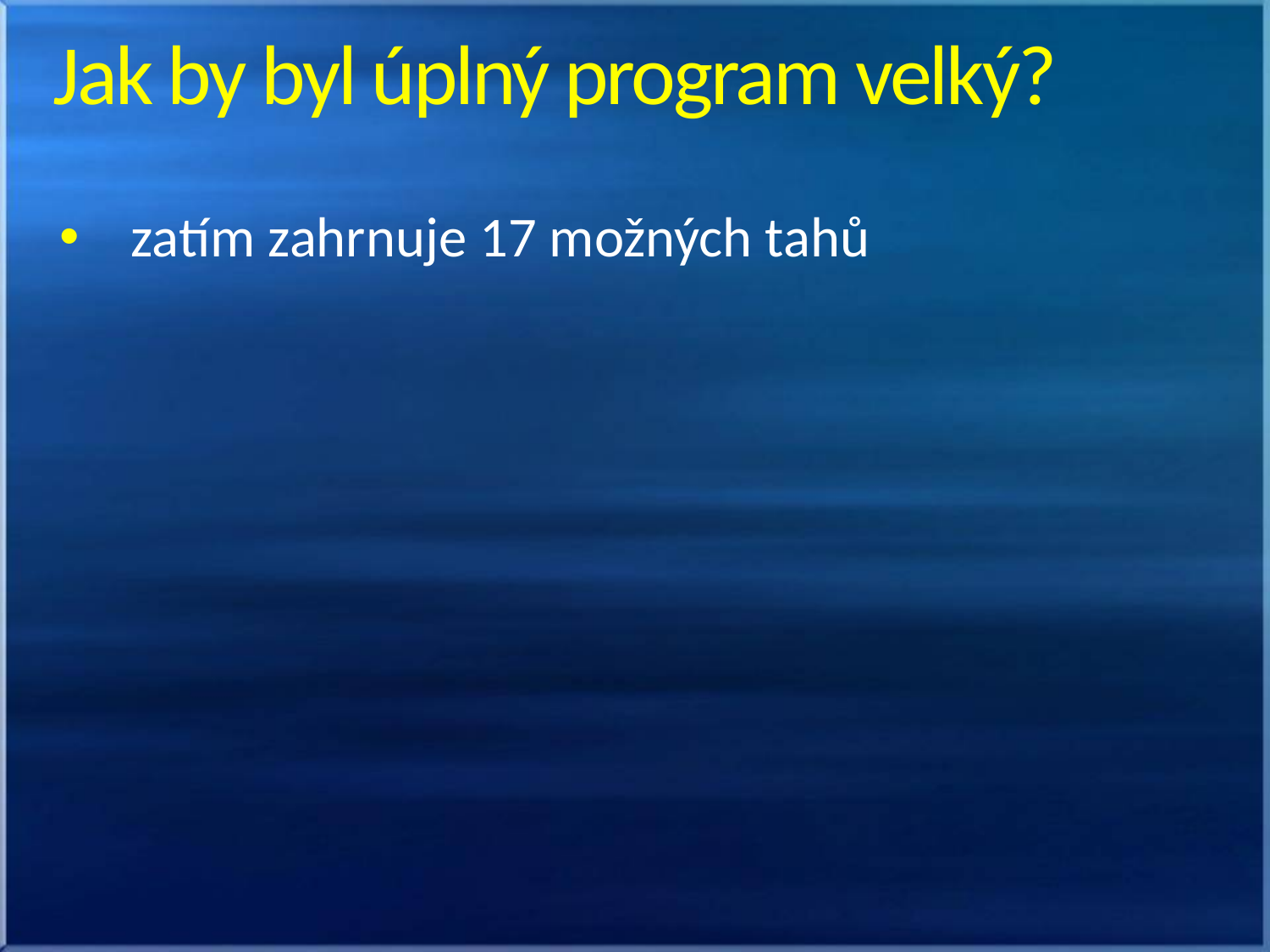

# Jak by byl úplný program velký?
zatím zahrnuje 17 možných tahů